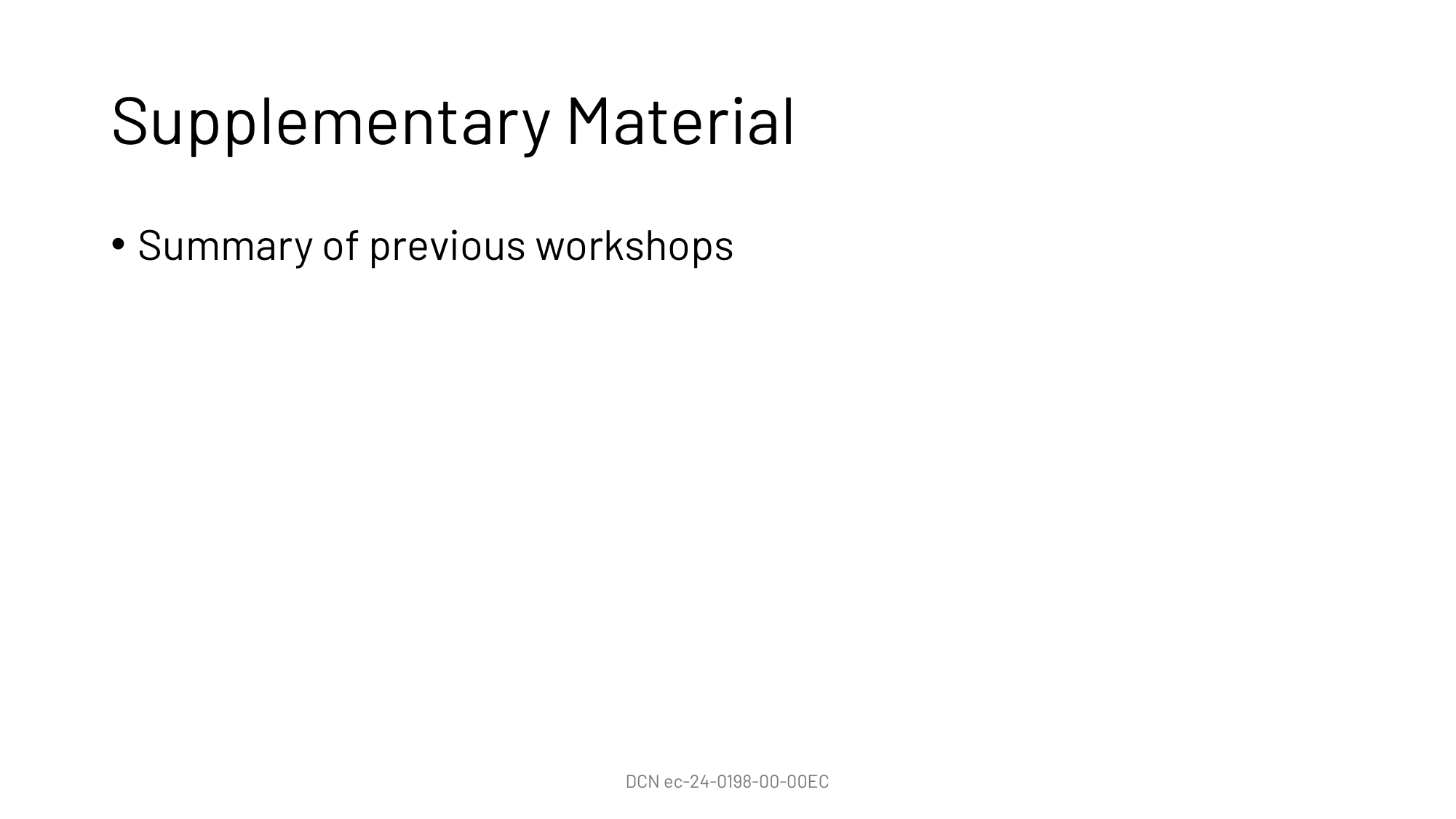

# Supplementary Material
Summary of previous workshops
DCN ec-24-0198-00-00EC